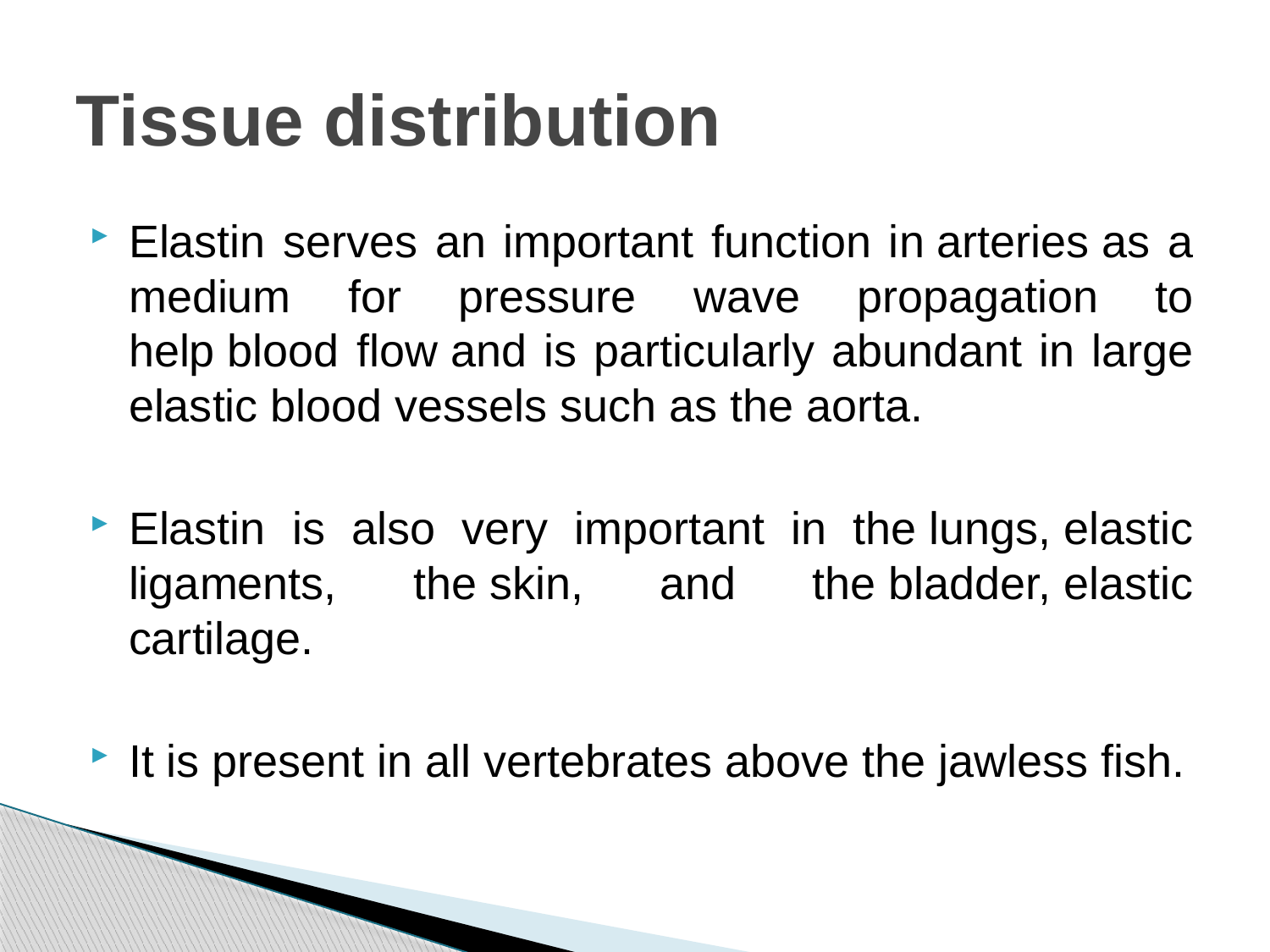

# Tissue distribution
Elastin serves an important function in arteries as a medium for pressure wave propagation to help blood flow and is particularly abundant in large elastic blood vessels such as the aorta.

Elastin is also very important in the lungs, elastic ligaments, the skin, and the bladder, elastic cartilage.

It is present in all vertebrates above the jawless fish.